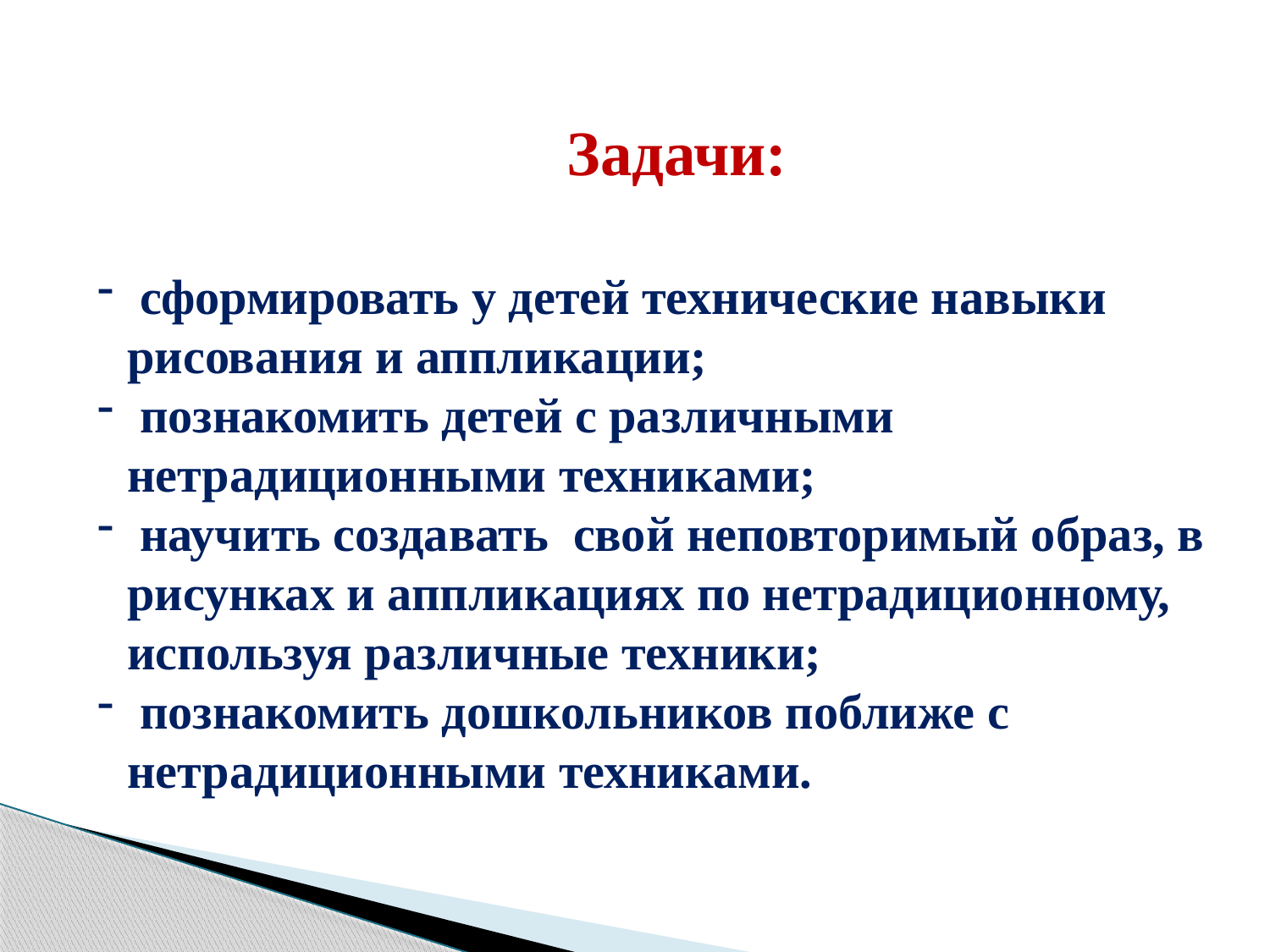

Задачи:

 сформировать у детей технические навыки рисования и аппликации;
 познакомить детей с различными  нетрадиционными техниками;
 научить создавать  свой неповторимый образ, в рисунках и аппликациях по нетрадиционному,  используя различные техники;
 познакомить дошкольников поближе с нетрадиционными техниками.